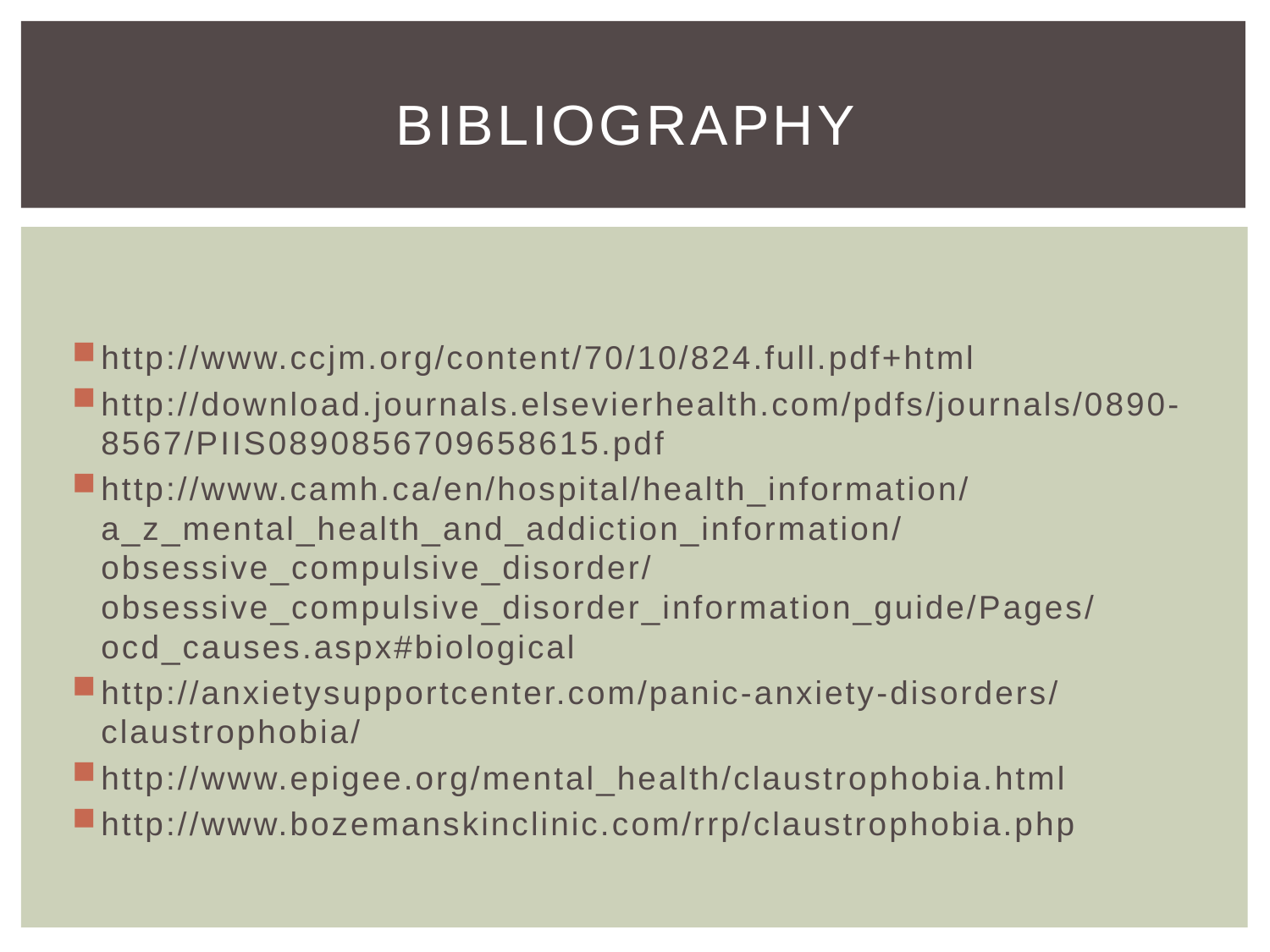

# bibliography

http://www.ccjm.org/content/70/10/824.full.pdf+html
http://download.journals.elsevierhealth.com/pdfs/journals/0890-8567/PIIS0890856709658615.pdf
http://www.camh.ca/en/hospital/health_information/a_z_mental_health_and_addiction_information/obsessive_compulsive_disorder/obsessive_compulsive_disorder_information_guide/Pages/ocd_causes.aspx#biological
http://anxietysupportcenter.com/panic-anxiety-disorders/claustrophobia/
http://www.epigee.org/mental_health/claustrophobia.html
http://www.bozemanskinclinic.com/rrp/claustrophobia.php